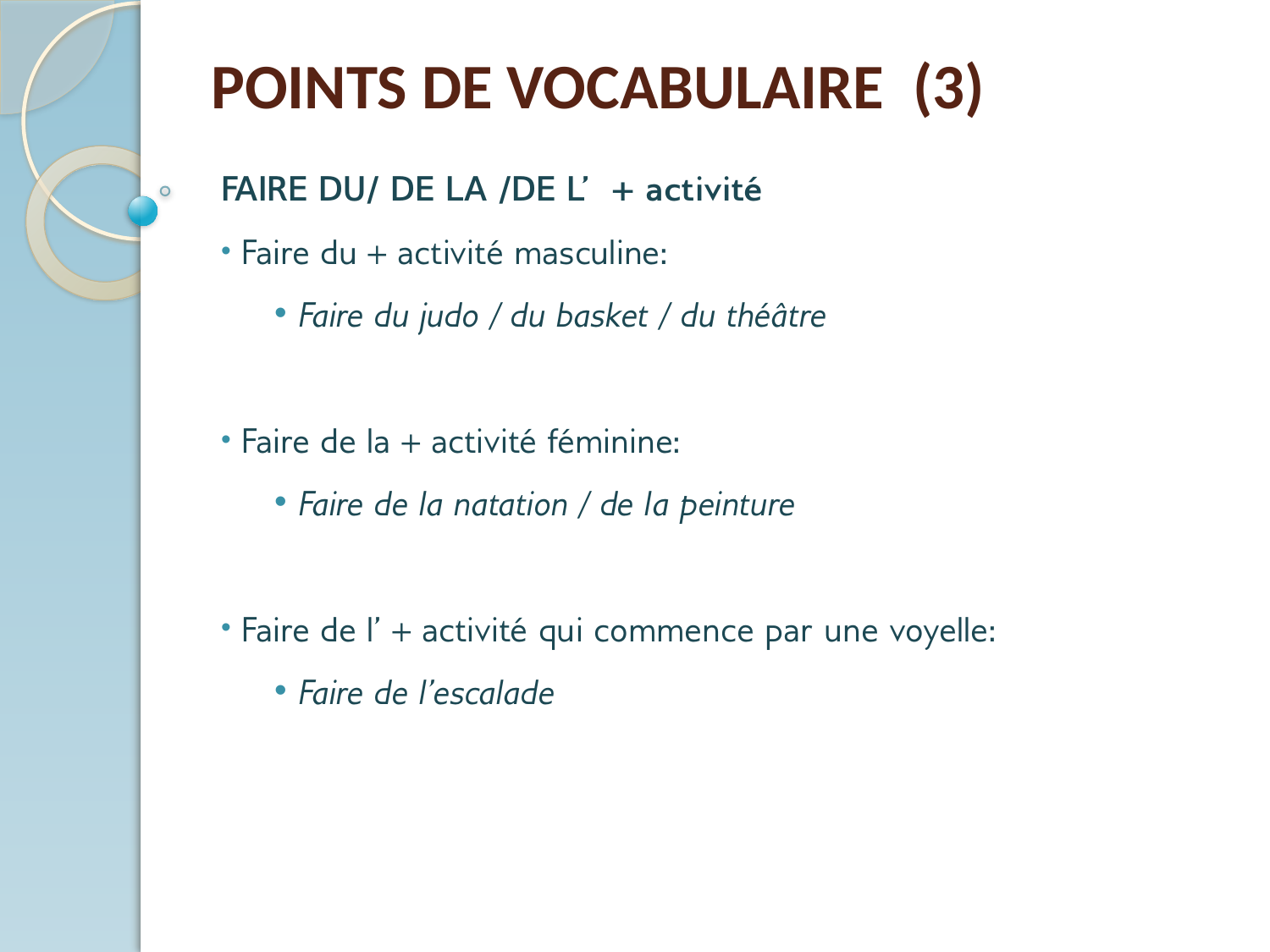

# POINTS DE VOCABULAIRE  (3)
FAIRE DU/ DE LA /DE L’  + activité
 Faire du + activité masculine:
 Faire du judo / du basket / du théâtre

 Faire de la + activité féminine:
 Faire de la natation / de la peinture

 Faire de l’ + activité qui commence par une voyelle:
 Faire de l’escalade